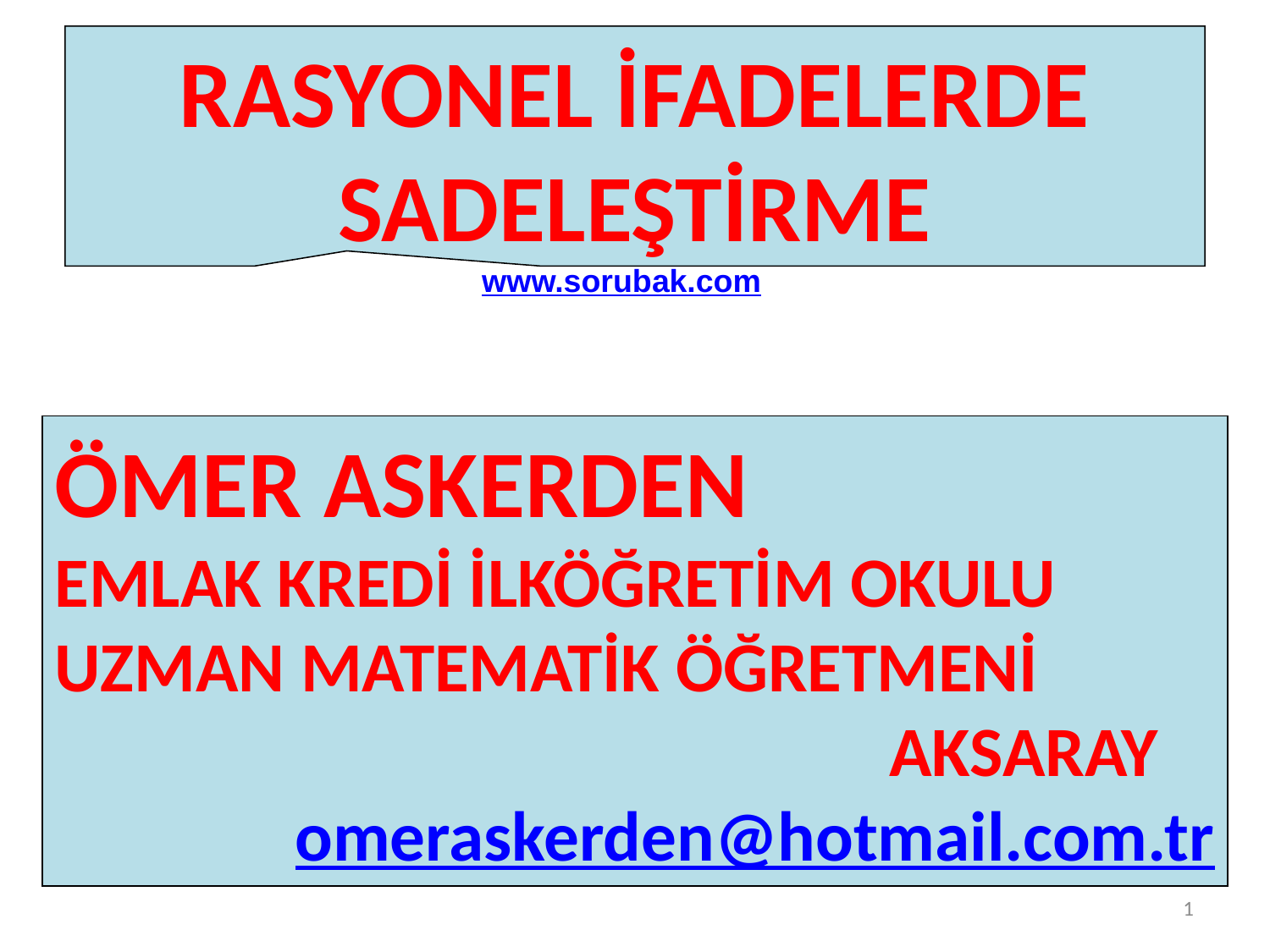

RASYONEL İFADELERDE SADELEŞTİRME
www.sorubak.com
ÖMER ASKERDEN
EMLAK KREDİ İLKÖĞRETİM OKULU
UZMAN MATEMATİK ÖĞRETMENİ
	                                         AKSARAY
omeraskerden@hotmail.com.tr

1